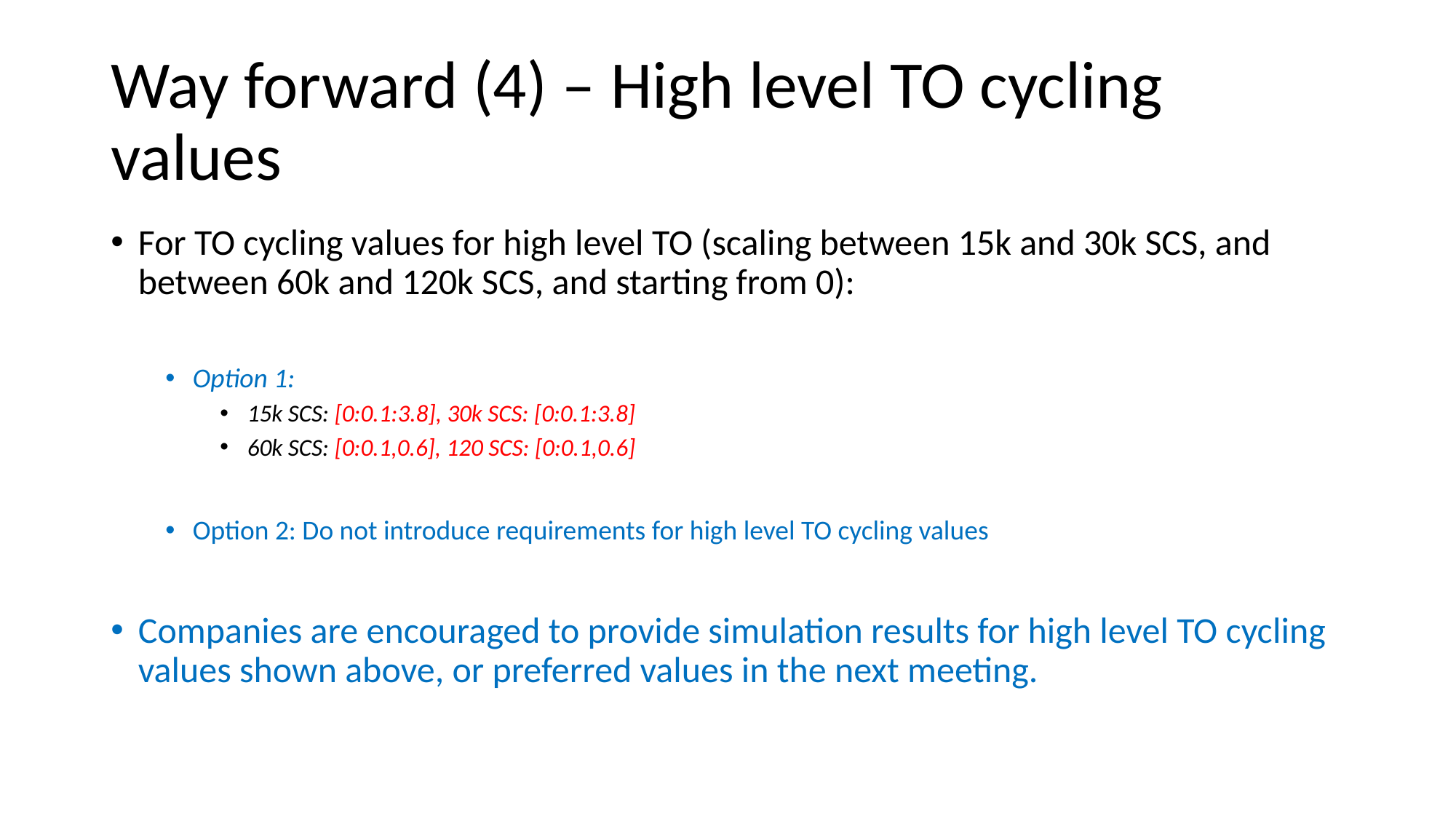

# Way forward (4) – High level TO cycling values
For TO cycling values for high level TO (scaling between 15k and 30k SCS, and between 60k and 120k SCS, and starting from 0):

Option 1:
15k SCS: [0:0.1:3.8], 30k SCS: [0:0.1:3.8]
60k SCS: [0:0.1,0.6], 120 SCS: [0:0.1,0.6]

Option 2: Do not introduce requirements for high level TO cycling values

Companies are encouraged to provide simulation results for high level TO cycling values shown above, or preferred values in the next meeting.